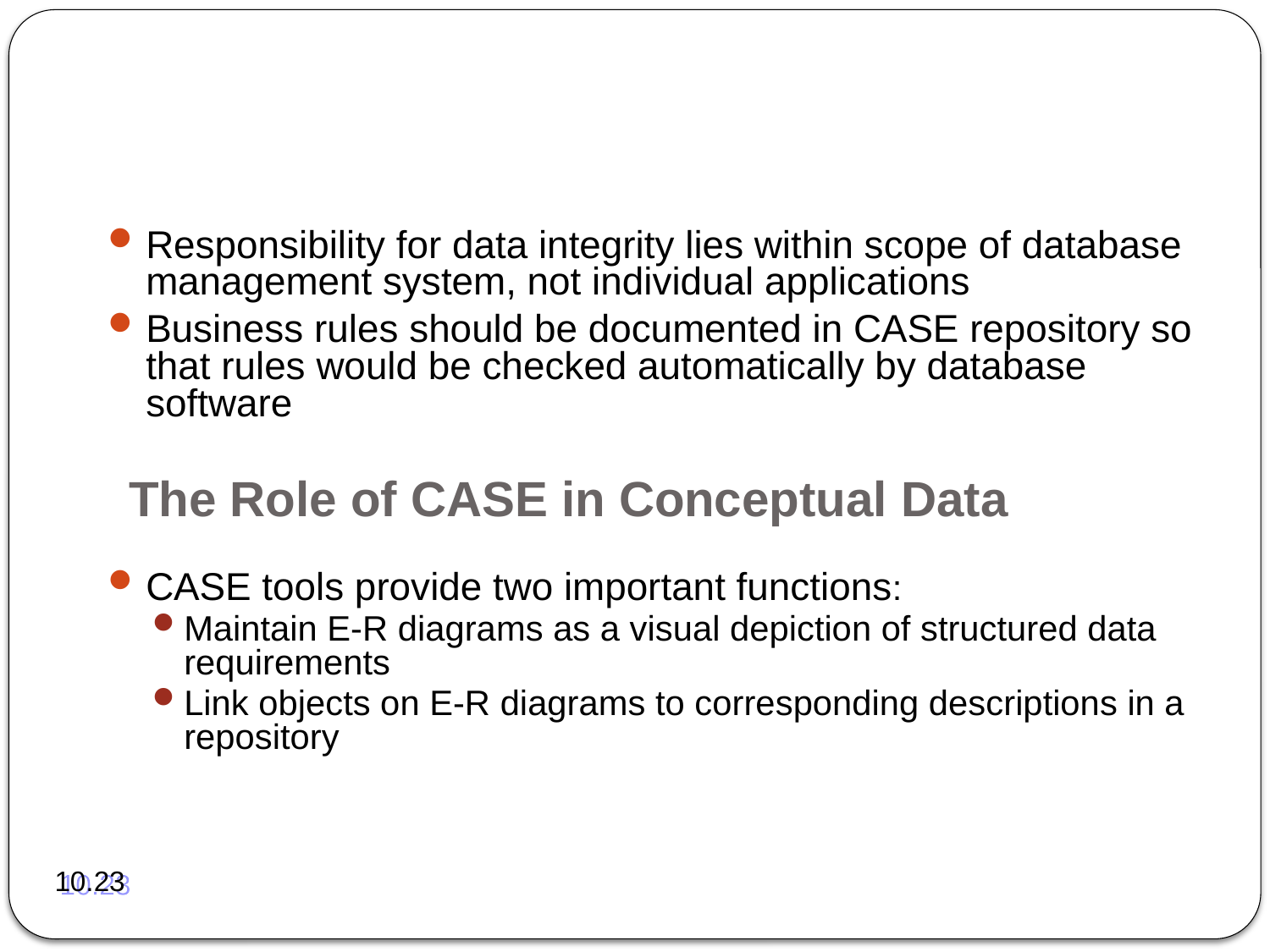

Responsibility for data integrity lies within scope of database management system, not individual applications
Business rules should be documented in CASE repository so that rules would be checked automatically by database software

CASE tools provide two important functions:
Maintain E-R diagrams as a visual depiction of structured data requirements
Link objects on E-R diagrams to corresponding descriptions in a repository
# The Role of CASE in Conceptual Data
10.23